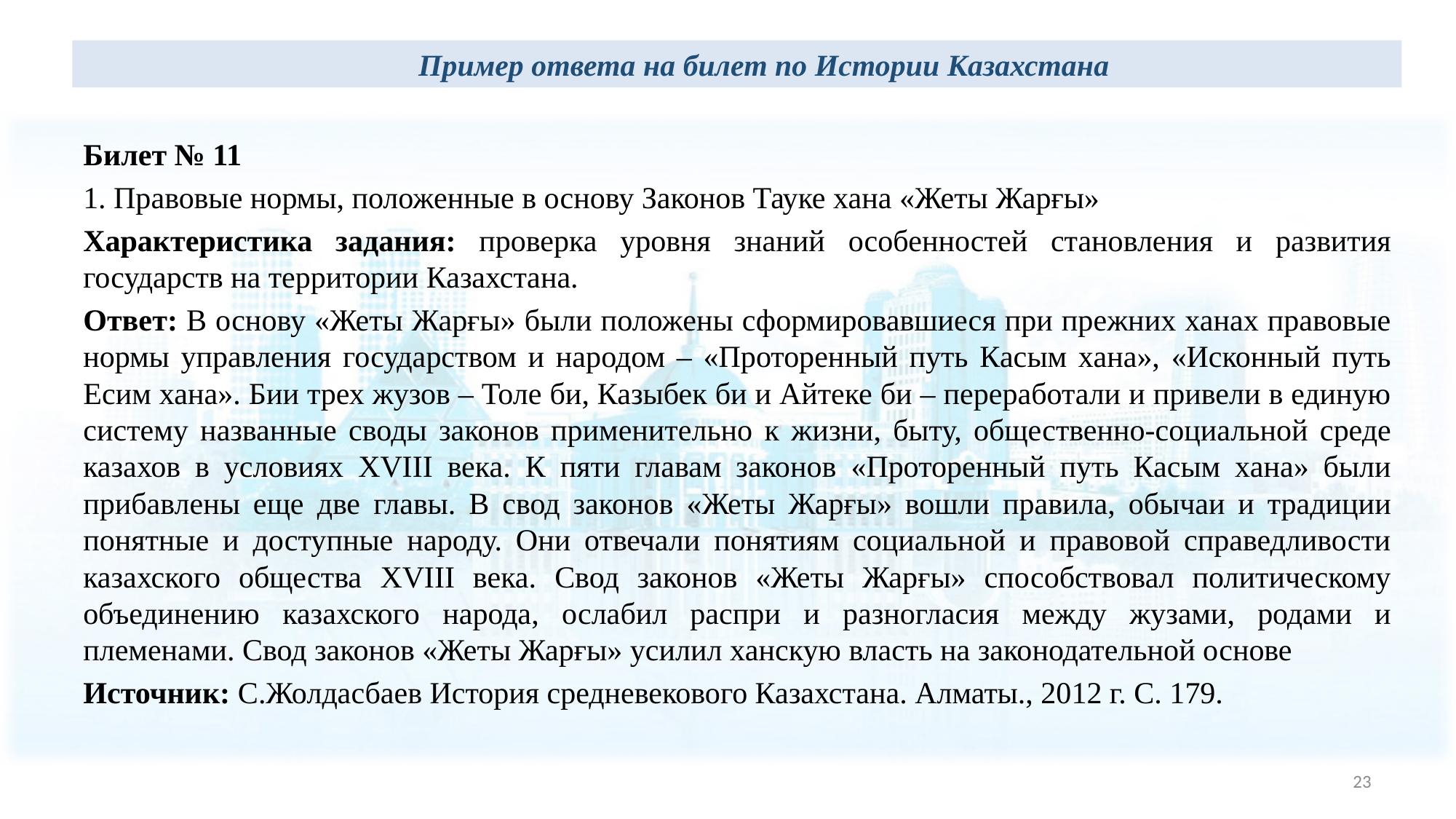

Пример ответа на билет по Истории Казахстана
Билет № 11
1. Правовые нормы, положенные в основу Законов Тауке хана «Жеты Жарғы»
Характеристика задания: проверка уровня знаний особенностей становления и развития государств на территории Казахстана.
Ответ: В основу «Жеты Жарғы» были положены сформировавшиеся при прежних ханах правовые нормы управления государством и народом – «Проторенный путь Касым хана», «Исконный путь Есим хана». Бии трех жузов – Толе би, Казыбек би и Айтеке би – переработали и привели в единую систему названные своды законов применительно к жизни, быту, общественно-социальной среде казахов в условиях XVIII века. К пяти главам законов «Проторенный путь Касым хана» были прибавлены еще две главы. В свод законов «Жеты Жарғы» вошли правила, обычаи и традиции понятные и доступные народу. Они отвечали понятиям социальной и правовой справедливости казахского общества XVIII века. Свод законов «Жеты Жарғы» способствовал политическому объединению казахского народа, ослабил распри и разногласия между жузами, родами и племенами. Свод законов «Жеты Жарғы» усилил ханскую власть на законодательной основе
Источник: С.Жолдасбаев История средневекового Казахстана. Алматы., 2012 г. С. 179.

23